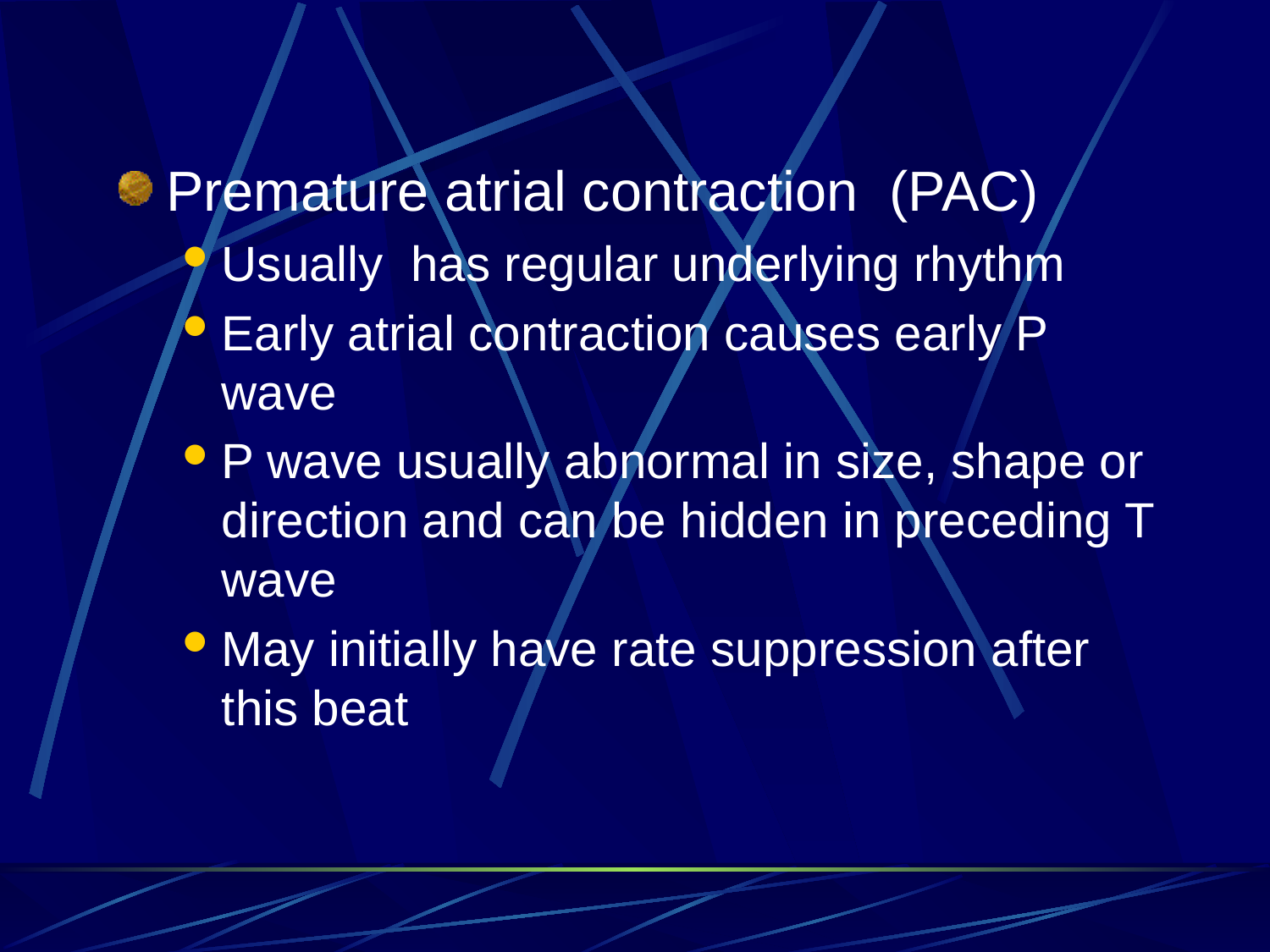

Premature atrial contraction  (PAC)
Usually  has regular underlying rhythm
Early atrial contraction causes early P wave
P wave usually abnormal in size, shape or direction and can be hidden in preceding T wave
May initially have rate suppression after this beat